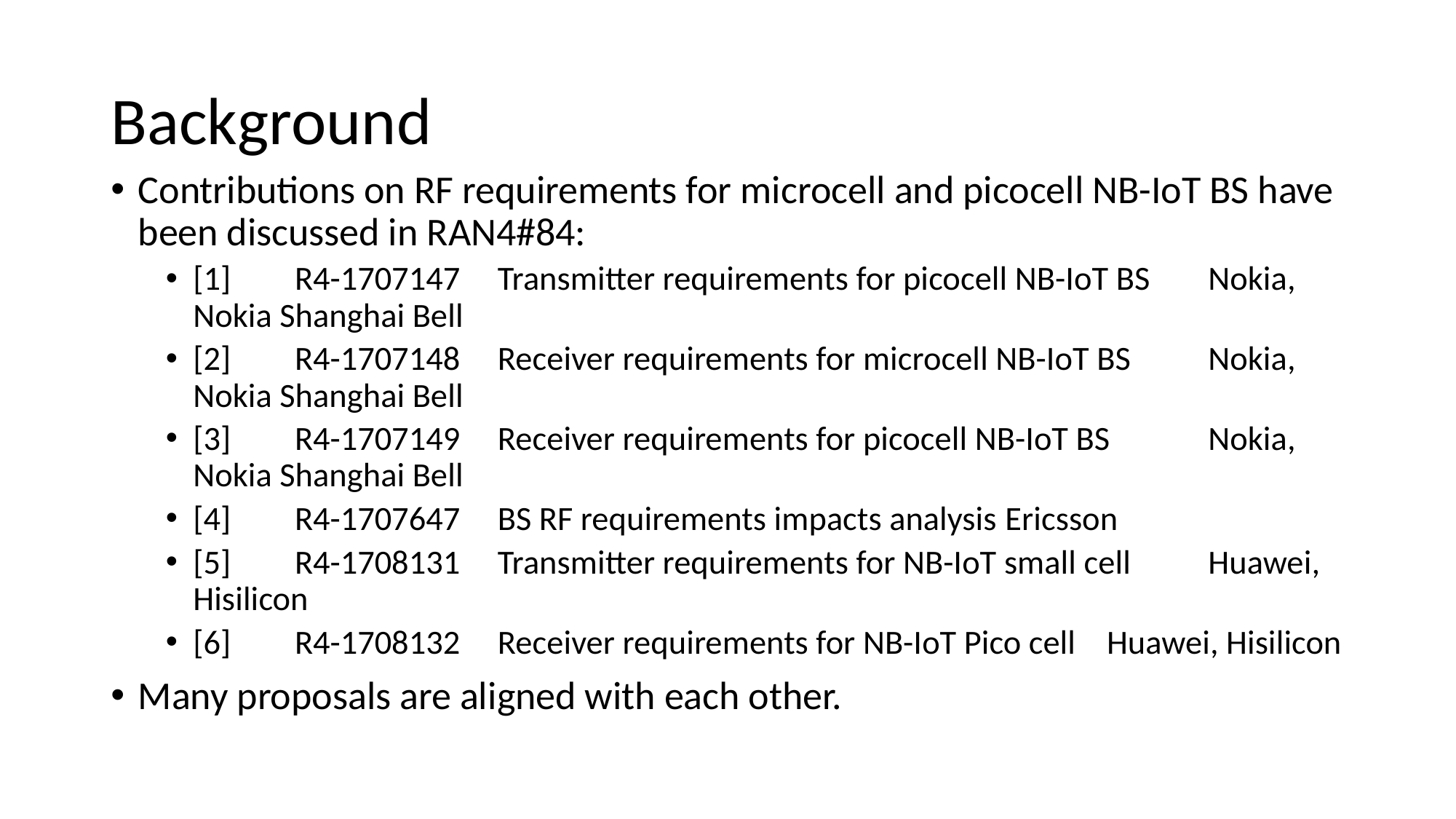

# Background
Contributions on RF requirements for microcell and picocell NB-IoT BS have been discussed in RAN4#84:
[1]	R4-1707147	Transmitter requirements for picocell NB-IoT BS	Nokia, Nokia Shanghai Bell
[2]	R4-1707148	Receiver requirements for microcell NB-IoT BS	Nokia, Nokia Shanghai Bell
[3]	R4-1707149	Receiver requirements for picocell NB-IoT BS	Nokia, Nokia Shanghai Bell
[4]	R4-1707647	BS RF requirements impacts analysis	Ericsson
[5]	R4-1708131	Transmitter requirements for NB-IoT small cell	Huawei, Hisilicon
[6]	R4-1708132	Receiver requirements for NB-IoT Pico cell	Huawei, Hisilicon
Many proposals are aligned with each other.